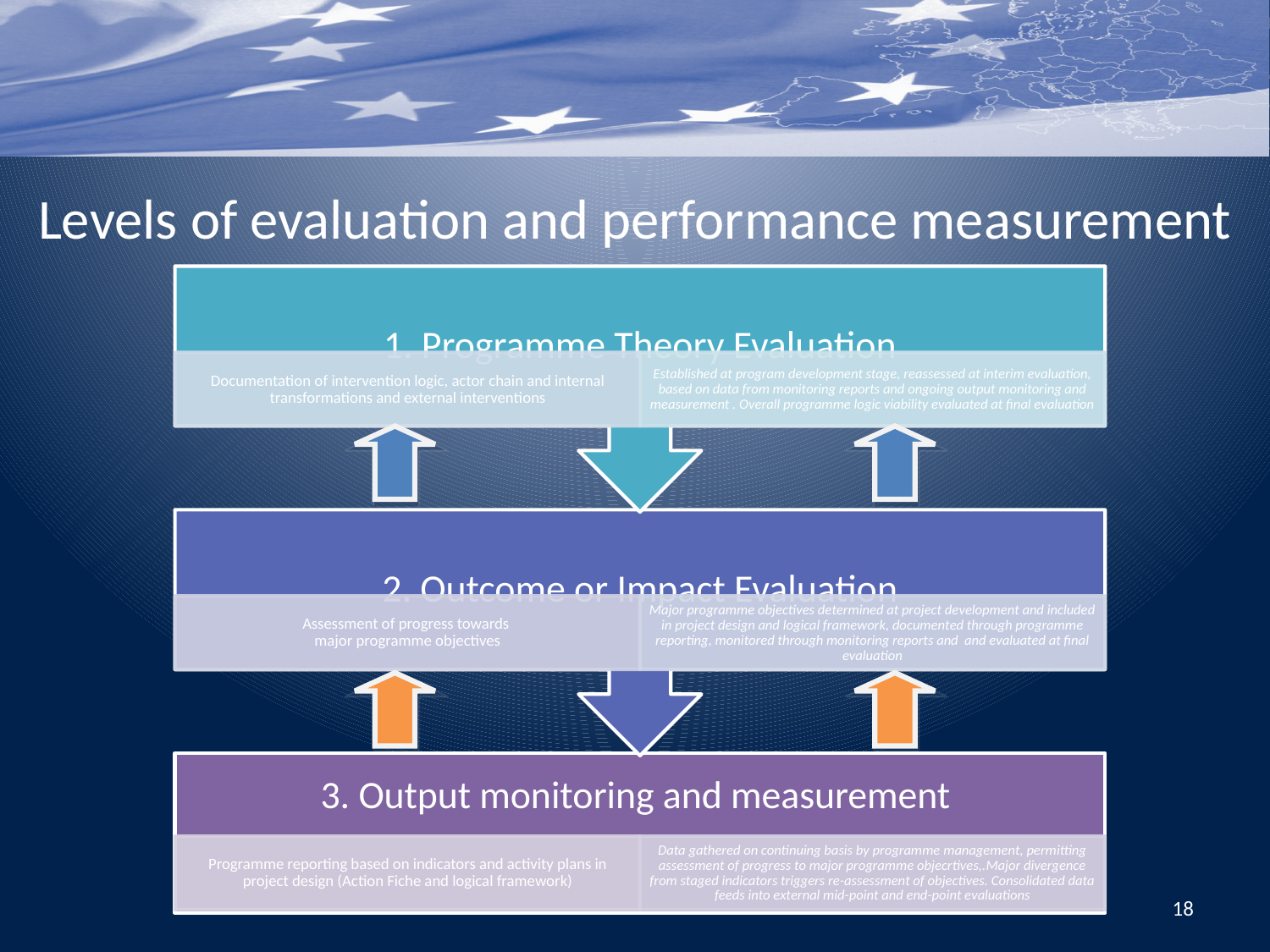

# Levels of evaluation and performance measurement
3. Output monitoring and measurement
Programme reporting based on indicators and activity plans in project design (Action Fiche and logical framework)
Data gathered on continuing basis by programme management, permitting assessment of progress to major programme objecrtives,.Major divergence from staged indicators triggers re-assessment of objectives. Consolidated data feeds into external mid-point and end-point evaluations
2. Outcome or Impact Evaluation
Assessment of progress towards
major programme objectives
Major programme objectives determined at project development and included in project design and logical framework, documented through programme reporting, monitored through monitoring reports and  and evaluated at final evaluation
1. Programme Theory Evaluation
Documentation of intervention logic, actor chain and internal transformations and external interventions
Established at program development stage, reassessed at interim evaluation, based on data from monitoring reports and ongoing output monitoring and measurement . Overall programme logic viability evaluated at final evaluation

18